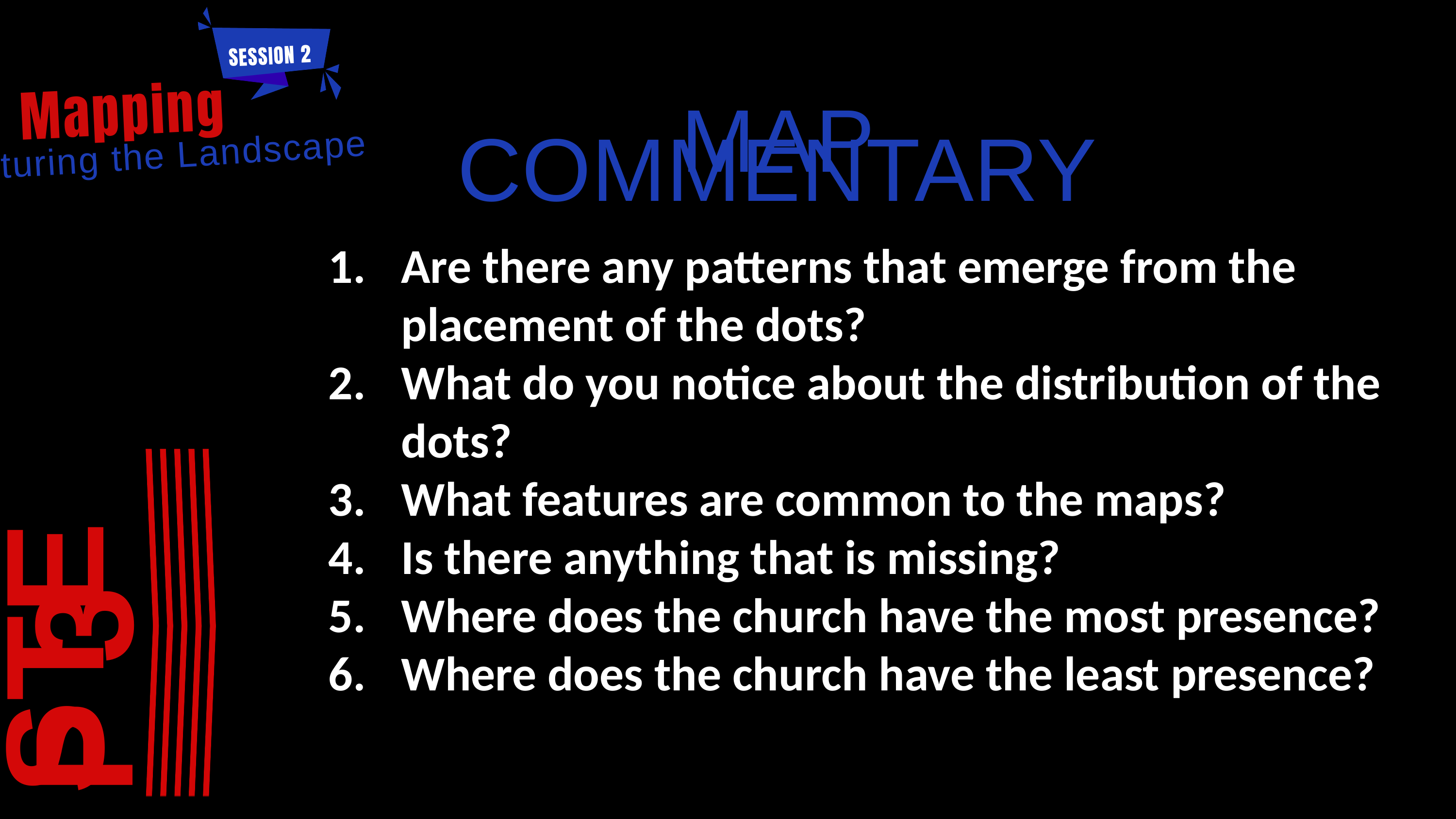

STEP 2

SESSION 2

SESSION 2
Mapping
WHERE ARE THE PEOPLE?
Picturing the Landscape
MAP COMMENTARY
Are there any patterns that emerge from the placement of the dots?
What do you notice about the distribution of the dots?
What features are common to the maps?
Is there anything that is missing?
Where does the church have the most presence?
Where does the church have the least presence?

STEP 3